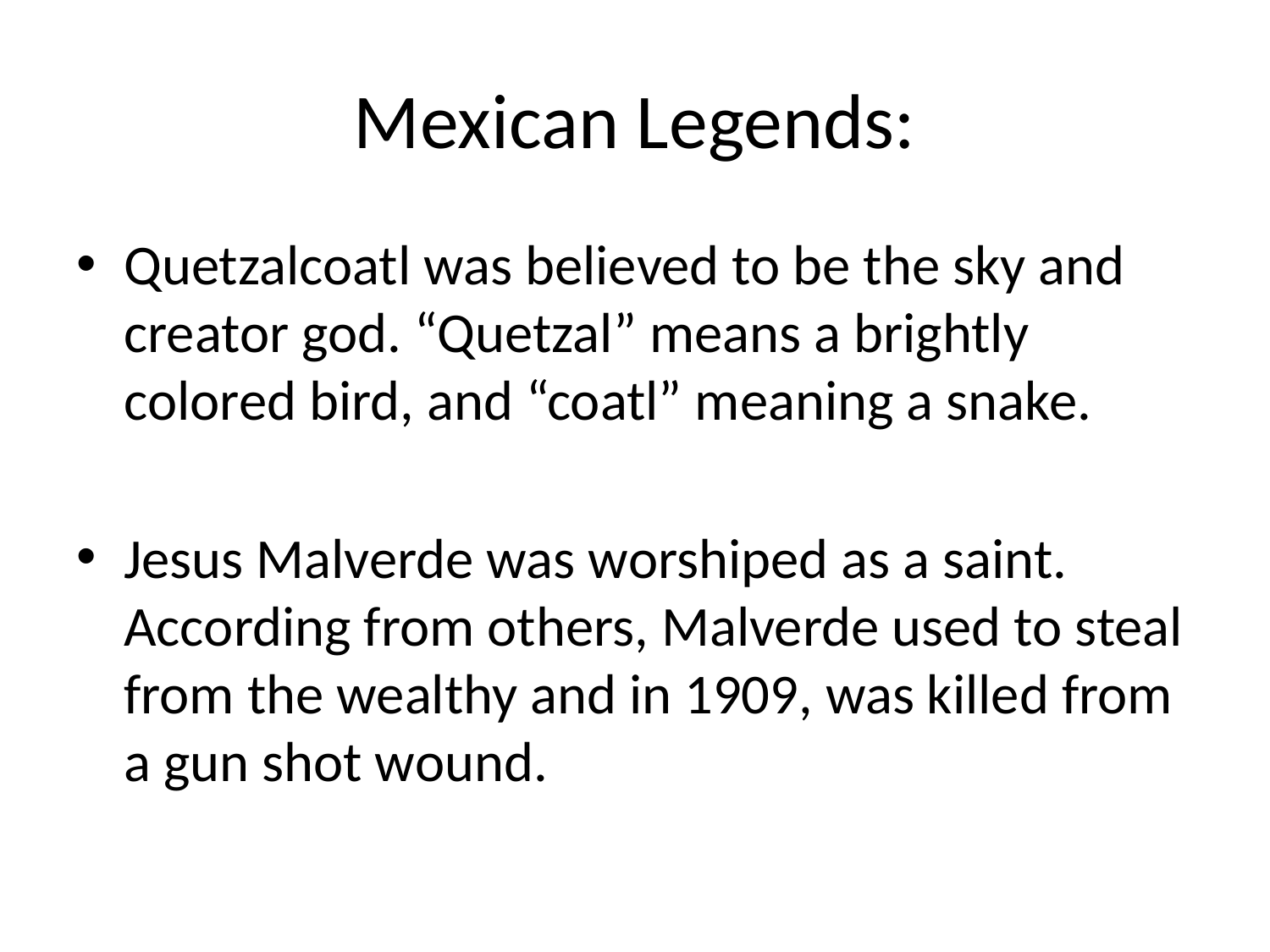

# Mexican Legends:
Quetzalcoatl was believed to be the sky and creator god. “Quetzal” means a brightly colored bird, and “coatl” meaning a snake.

Jesus Malverde was worshiped as a saint. According from others, Malverde used to steal from the wealthy and in 1909, was killed from a gun shot wound.